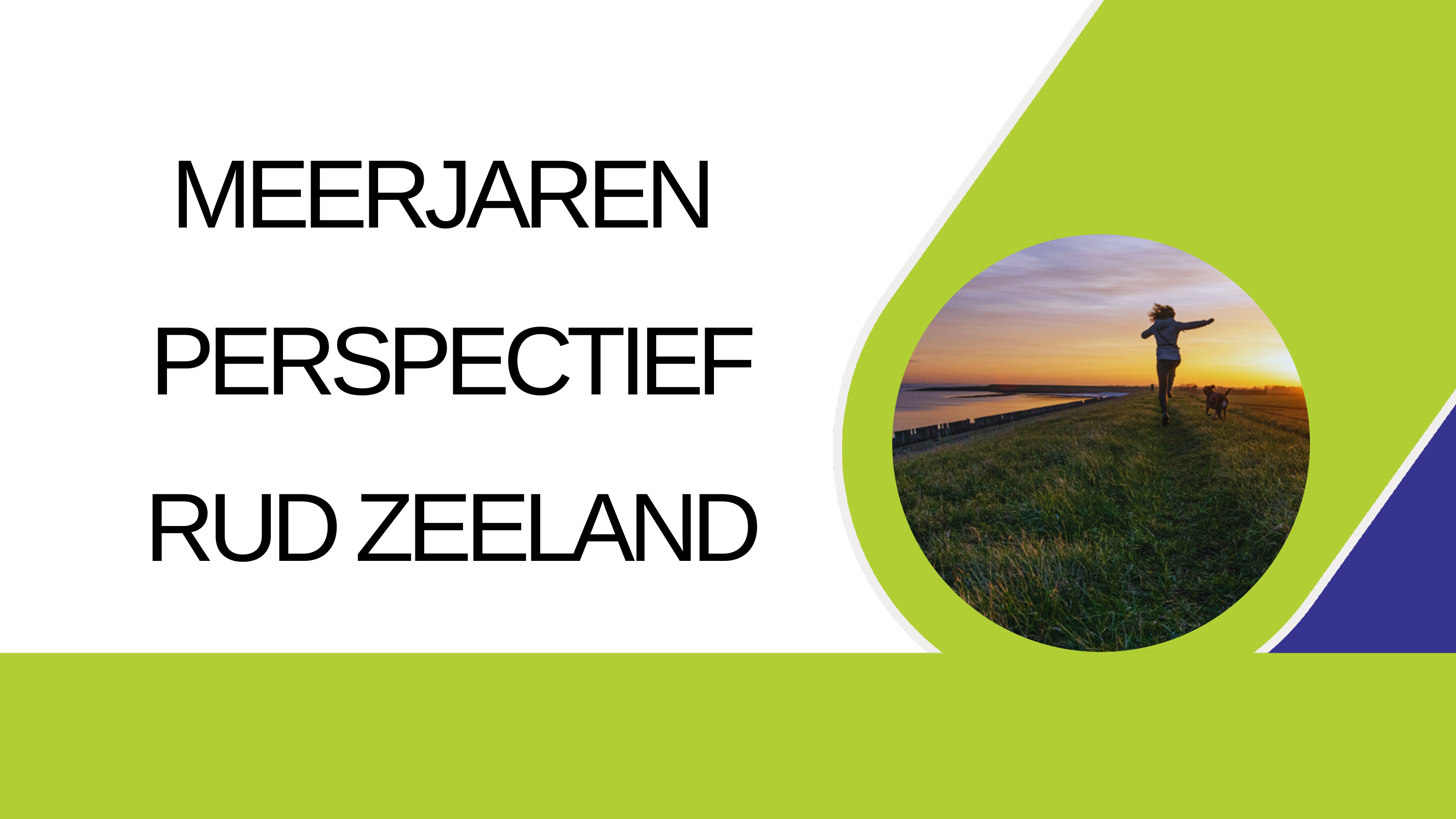

MEERJAREN
PERSPECTIEF
RUD ZEELAND

Informatie beschikbaar in audio.